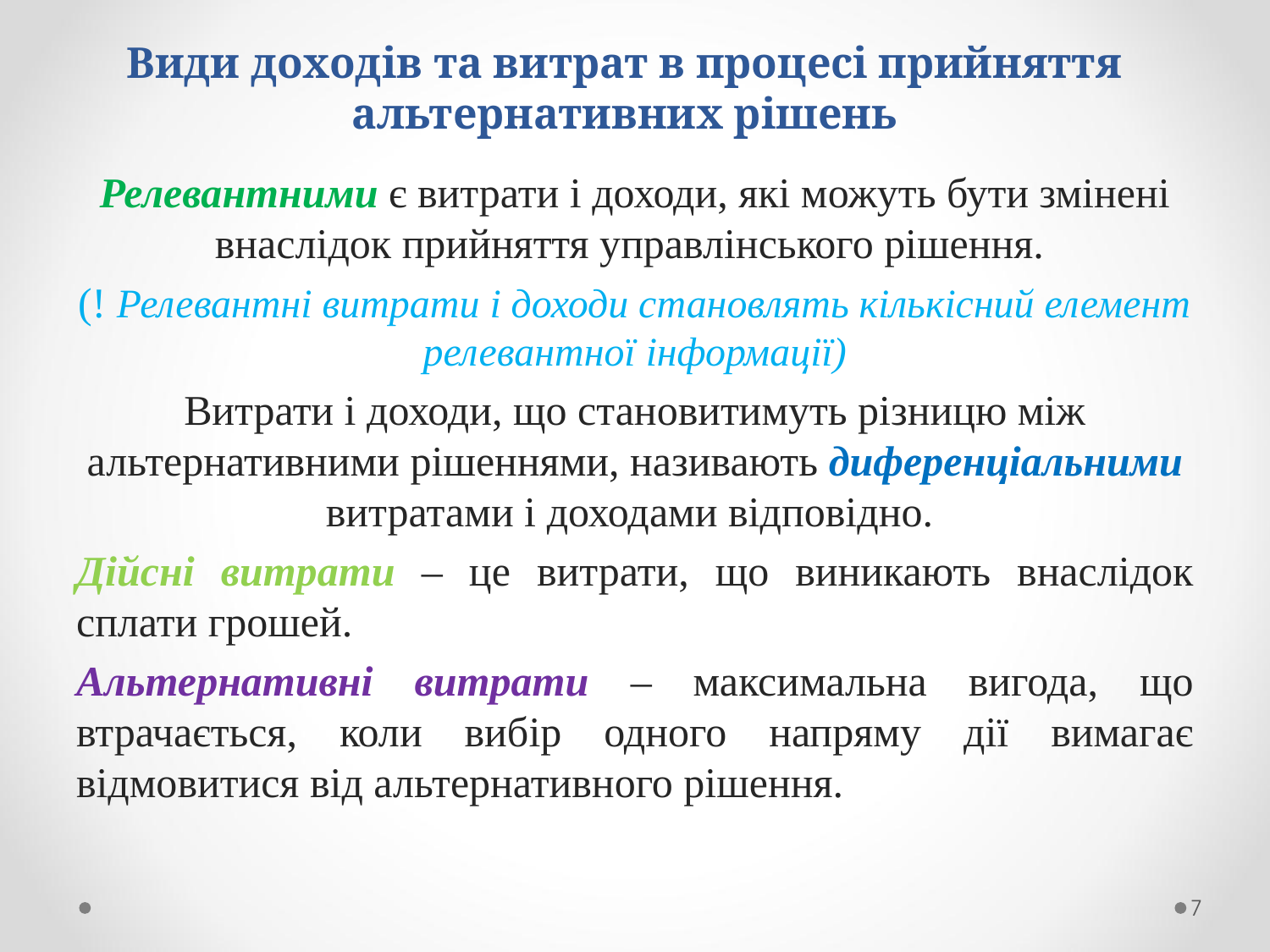

# Види доходів та витрат в процесі прийняття альтернативних рішень
Релевантними є витрати і доходи, які можуть бути змінені внаслідок прийняття управлінського рішення.
(! Релевантні витрати і доходи становлять кількісний елемент релевантної інформації)
Витрати і доходи, що становитимуть різницю між альтернативними рішеннями, називають диференціальними витратами і доходами відповідно.
Дійсні витрати – це витрати, що виникають внаслідок сплати грошей.
Альтернативні витрати – максимальна вигода, що втрачається, коли вибір одного напряму дії вимагає відмовитися від альтернативного рішення.

7